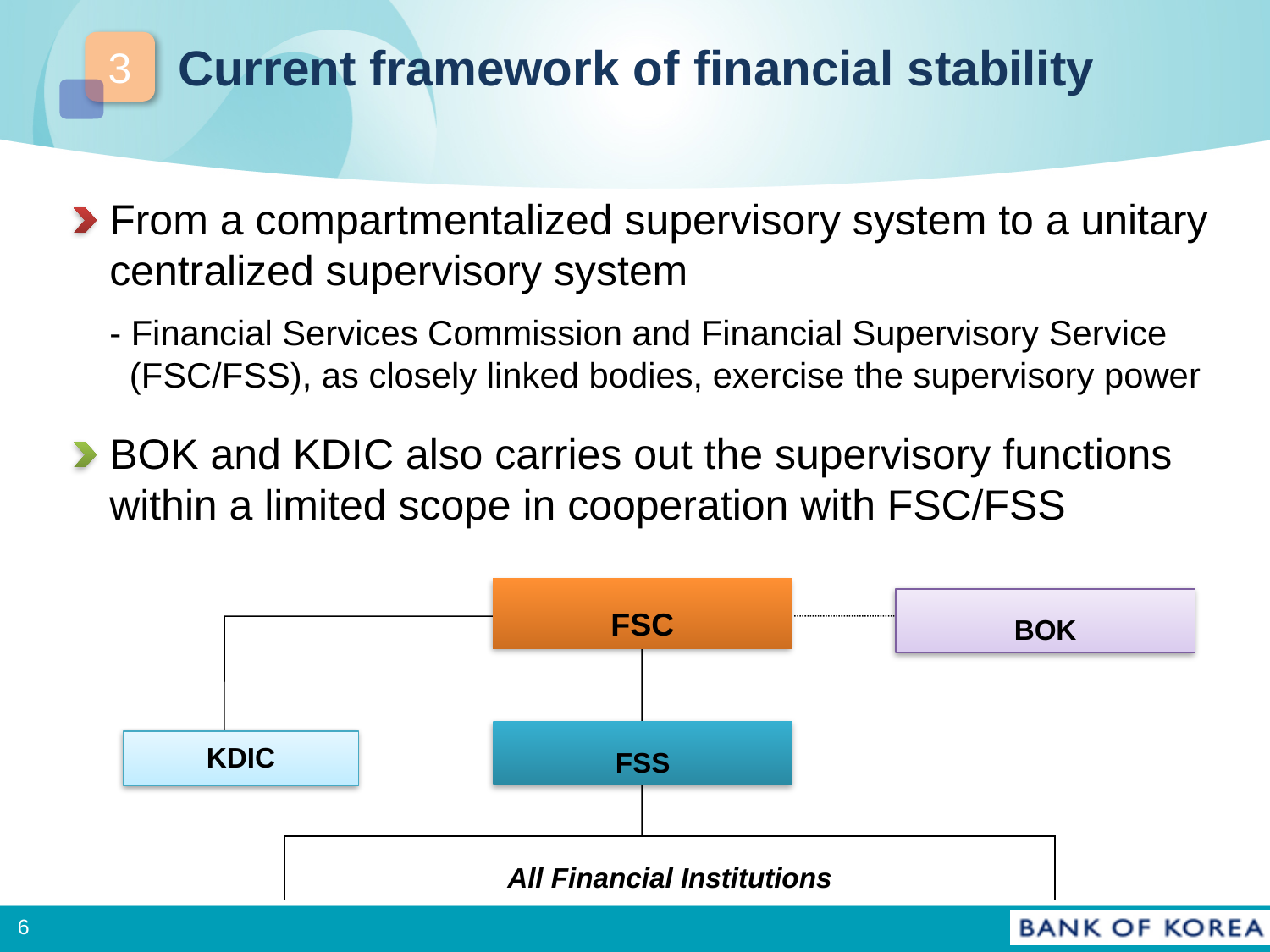

Current framework of financial stability
3

From a compartmentalized supervisory system to a unitary centralized supervisory system

- Financial Services Commission and Financial Supervisory Service (FSC/FSS), as closely linked bodies, exercise the supervisory power

BOK and KDIC also carries out the supervisory functions within a limited scope in cooperation with FSC/FSS

FSC
BOK
KDIC

All Financial Institutions
FSS
6